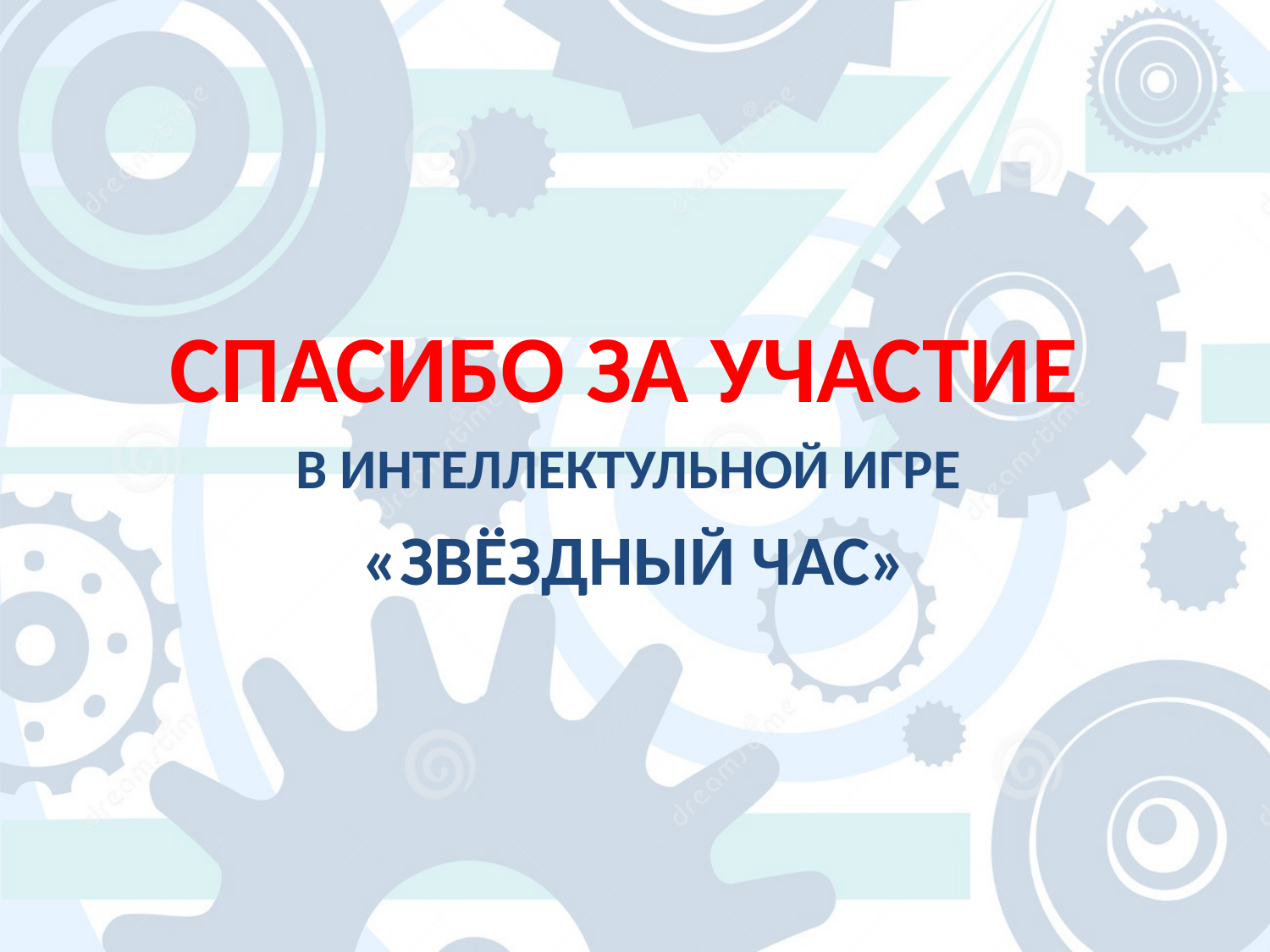

СПАСИБО ЗА УЧАСТИЕ
В ИНТЕЛЛЕКТУЛЬНОЙ ИГРЕ
«ЗВЁЗДНЫЙ ЧАС»